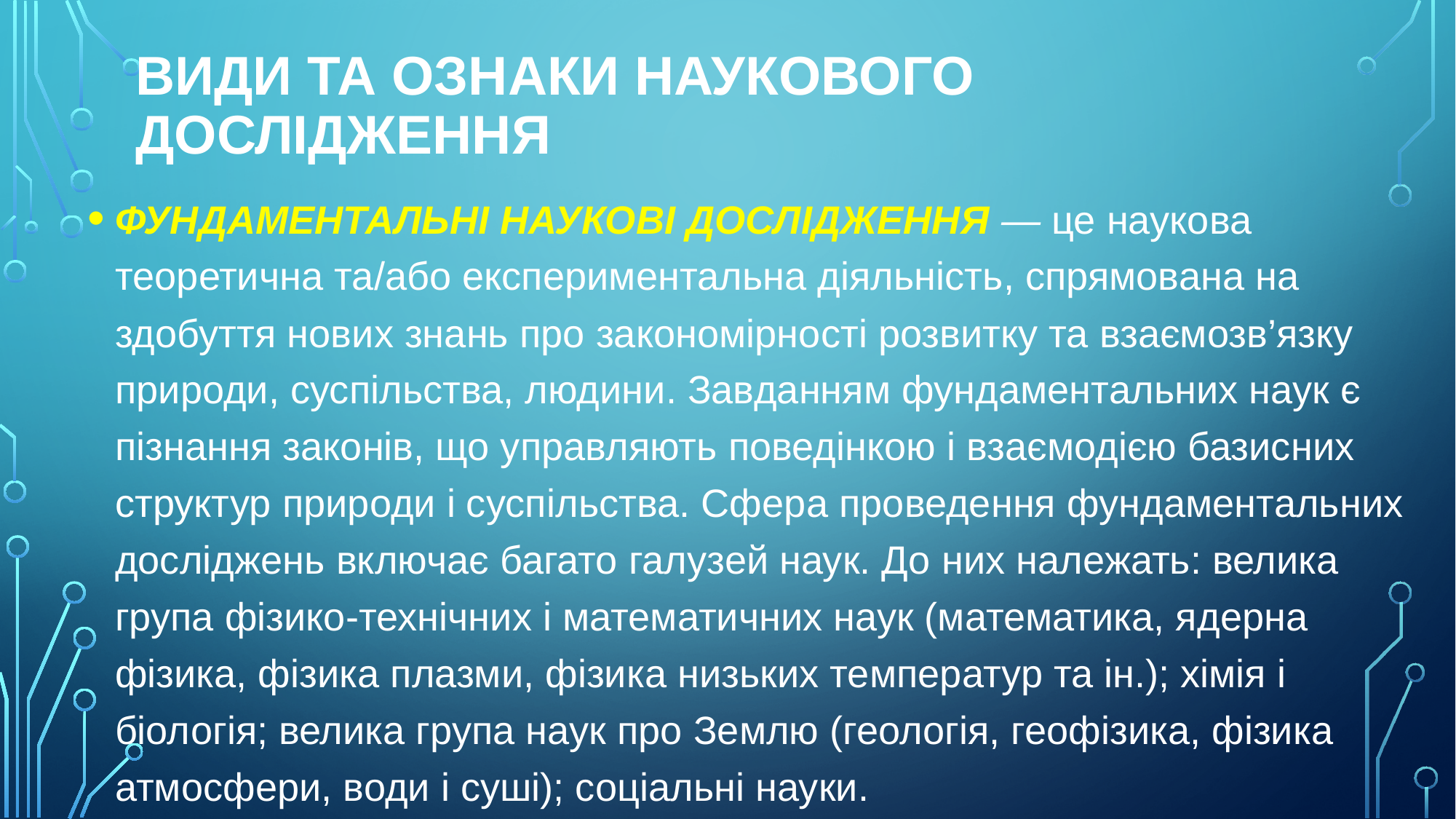

# Види та ознаки наукового дослідження
ФУНДАМЕНТАЛЬНІ НАУКОВІ ДОСЛІДЖЕННЯ — це наукова теоретична та/або експериментальна діяльність, спрямована на здобуття нових знань про закономірності розвитку та взаємозв’язку природи, суспільства, людини. Завданням фундаментальних наук є пізнання законів, що управляють поведінкою і взаємодією базисних структур природи і суспільства. Сфера проведення фундаментальних досліджень включає багато галузей наук. До них належать: велика група фізико-технічних і математичних наук (математика, ядерна фізика, фізика плазми, фізика низьких температур та ін.); хімія і біологія; велика група наук про Землю (геологія, геофізика, фізика атмосфери, води і суші); соціальні науки.